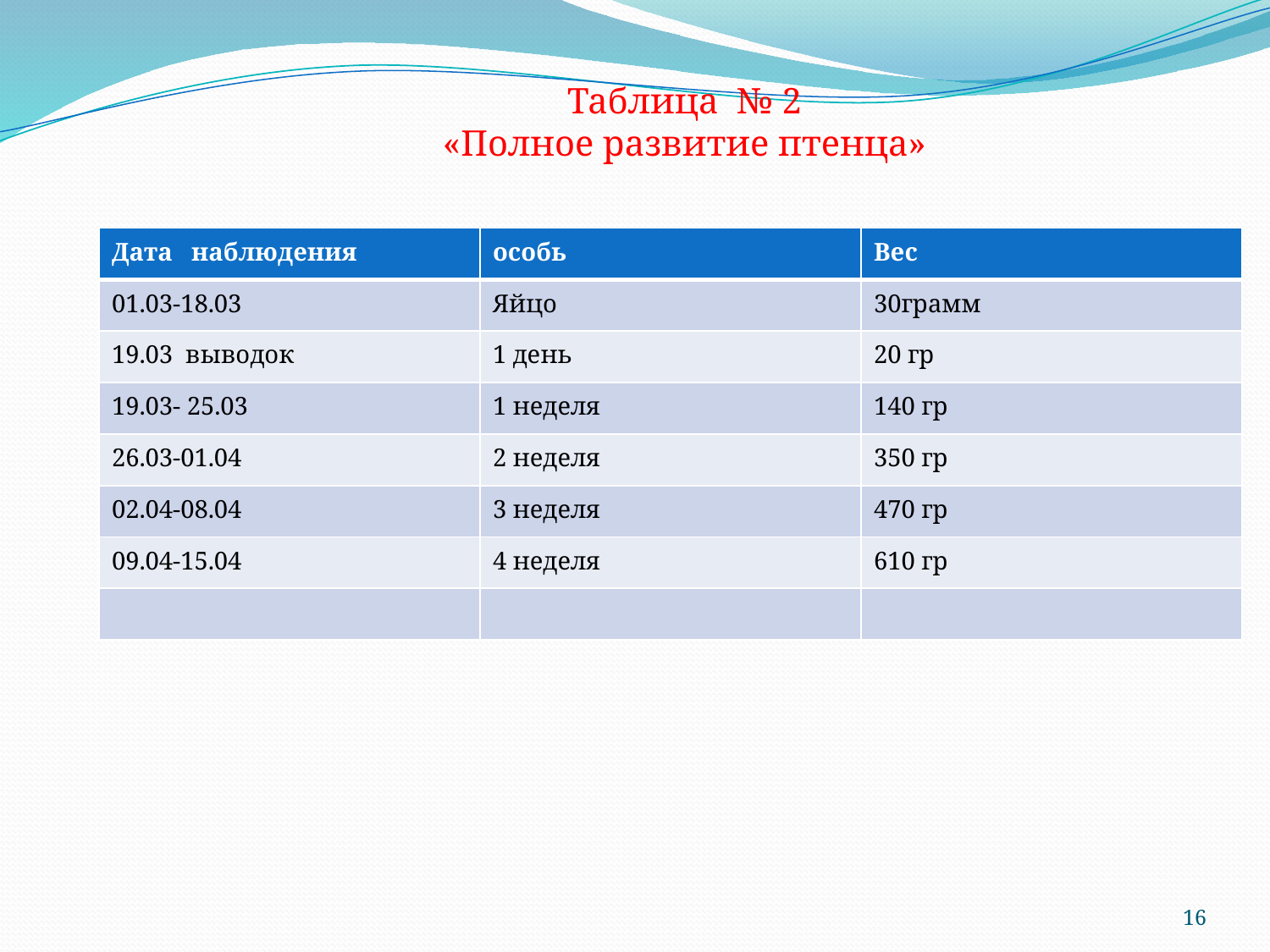

Таблица  № 2
«Полное развитие птенца»

| Дата наблюдения | особь | Вес |
| --- | --- | --- |
| 01.03-18.03 | Яйцо | 30грамм |
| 19.03 выводок | 1 день | 20 гр |
| 19.03- 25.03 | 1 неделя | 140 гр |
| 26.03-01.04 | 2 неделя | 350 гр |
| 02.04-08.04 | 3 неделя | 470 гр |
| 09.04-15.04 | 4 неделя | 610 гр |
|  |  |  |
16